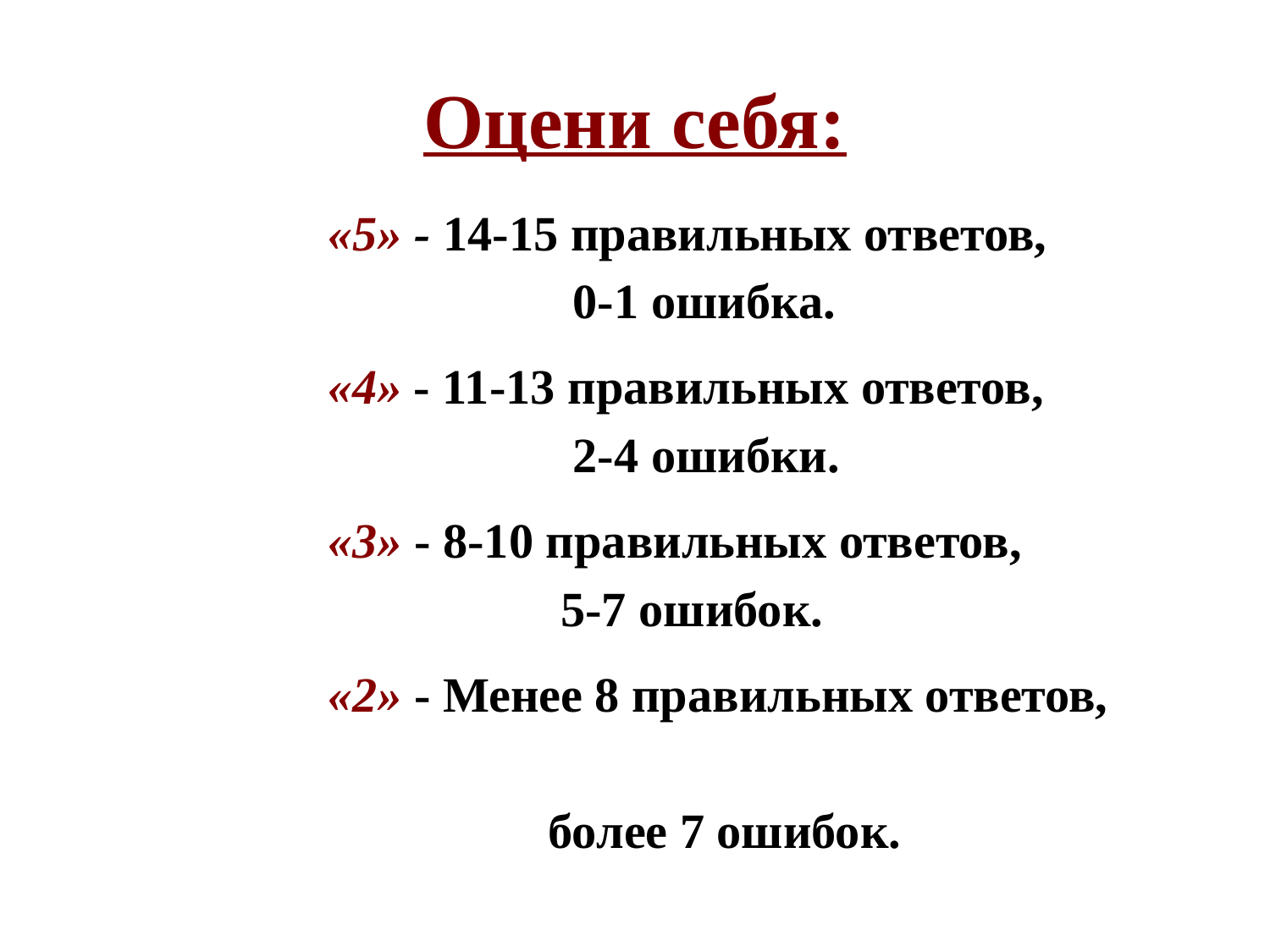

# Оцени себя:
«5» - 14-15 правильных ответов,
                    0-1 ошибка.
«4» - 11-13 правильных ответов,
                    2-4 ошибки.
«3» - 8-10 правильных ответов,
                   5-7 ошибок.
«2» - Менее 8 правильных ответов,
                  более 7 ошибок.